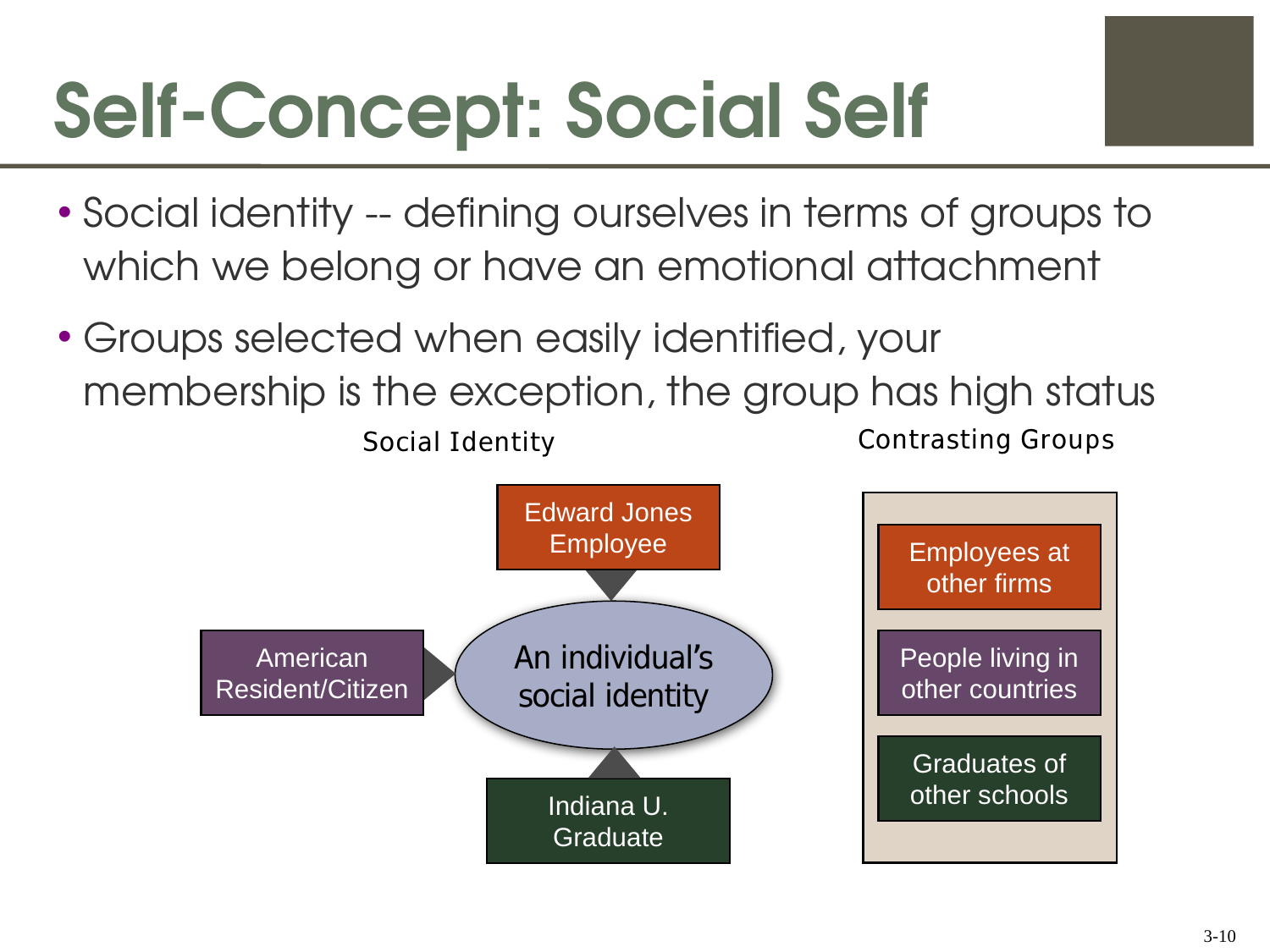

# Self-Concept: Social Self
Social identity -- defining ourselves in terms of groups to which we belong or have an emotional attachment
Groups selected when easily identified, your membership is the exception, the group has high status
Contrasting Groups
Social Identity
Edward Jones Employee

Employees at other firms

An individual’s social identity
American
Resident/Citizen
People living in other countries

Graduates of
other schools

Indiana U.
Graduate